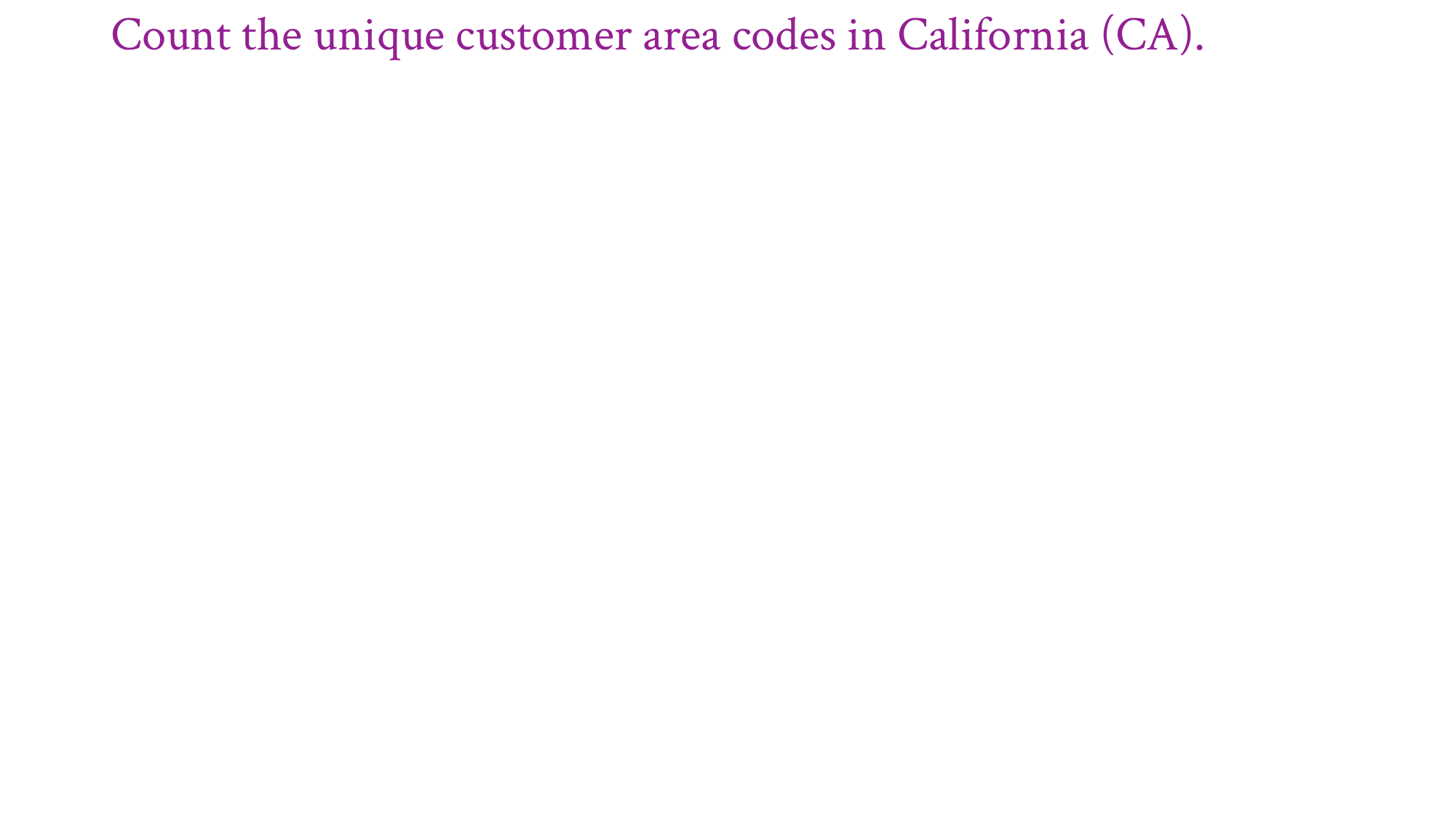

# Count the unique customer area codes in California (CA).